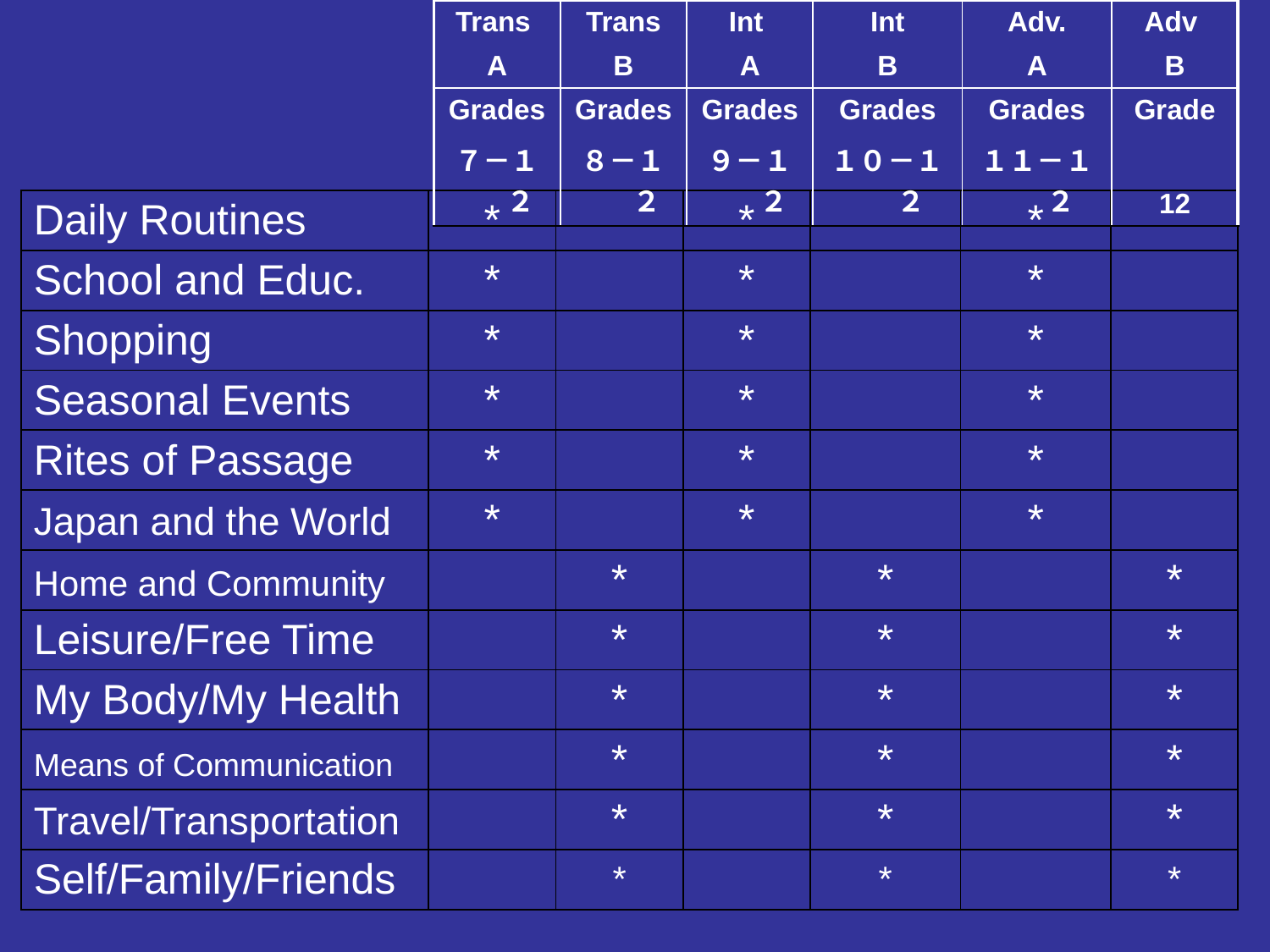

| Trans | Trans | Int | Int | Adv. | Adv |
| --- | --- | --- | --- | --- | --- |
| A | B | A | B | A | B |
| Grades | Grades | Grades | Grades | Grades | Grade |
| ７－１２ | ８－１２ | ９－１２ | １０－１２ | １１－１２ | 12 |
| Daily Routines | \* |  | \* |  | \* |  |
| --- | --- | --- | --- | --- | --- | --- |
| School and Educ. | \* |  | \* |  | \* |  |
| Shopping | \* |  | \* |  | \* |  |
| Seasonal Events | \* |  | \* |  | \* |  |
| Rites of Passage | \* |  | \* |  | \* |  |
| Japan and the World | \* |  | \* |  | \* |  |
| Home and Community |  | \* |  | \* |  | \* |
| Leisure/Free Time |  | \* |  | \* |  | \* |
| My Body/My Health |  | \* |  | \* |  | \* |
| Means of Communication |  | \* |  | \* |  | \* |
| Travel/Transportation |  | \* |  | \* |  | \* |
| Self/Family/Friends |  | \* |  | \* |  | \* |